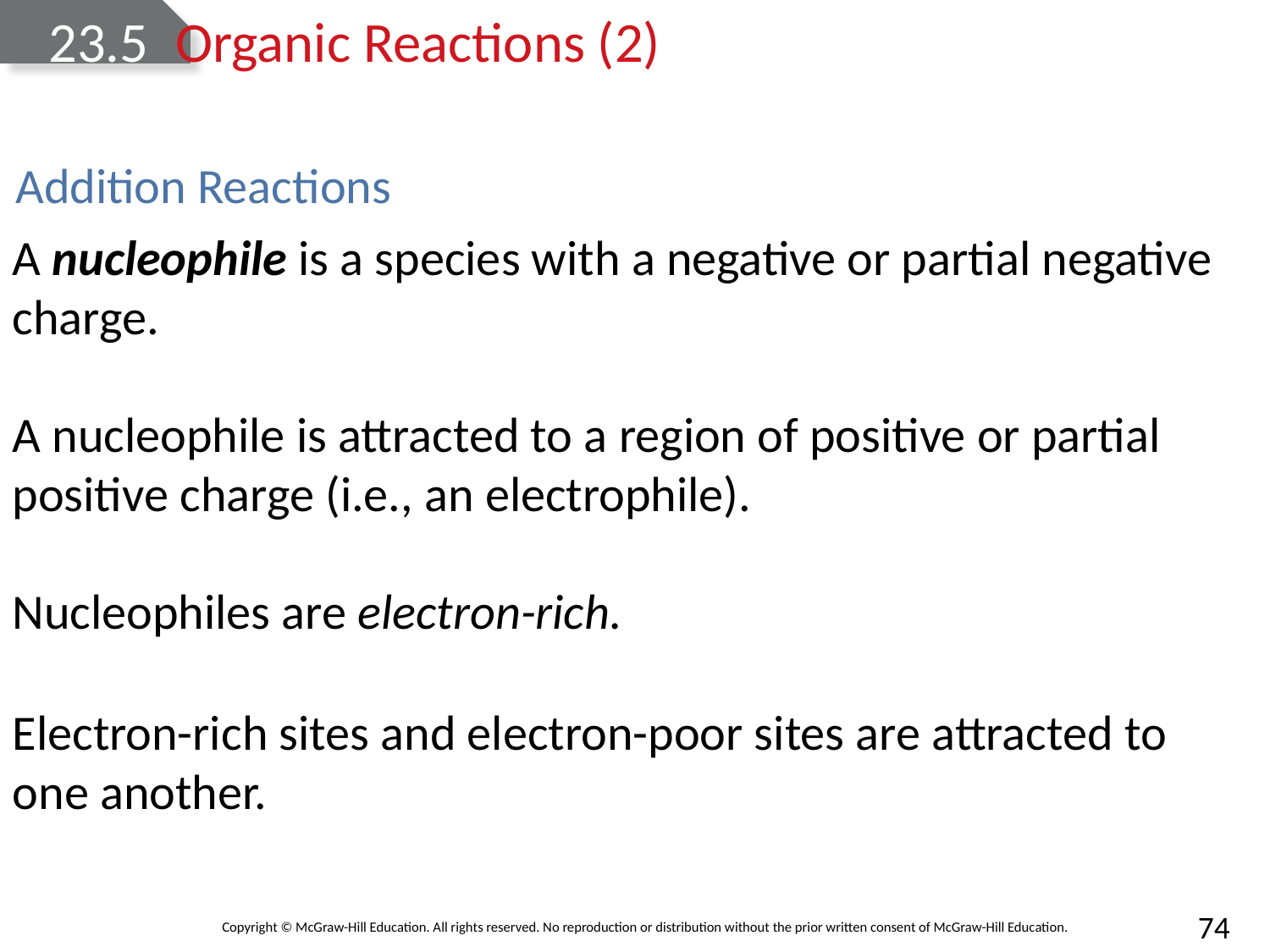

# 23.5 	Organic Reactions (2)
Addition Reactions
A nucleophile is a species with a negative or partial negative charge.
A nucleophile is attracted to a region of positive or partial positive charge (i.e., an electrophile).
Nucleophiles are electron-rich.
Electron-rich sites and electron-poor sites are attracted to one another.